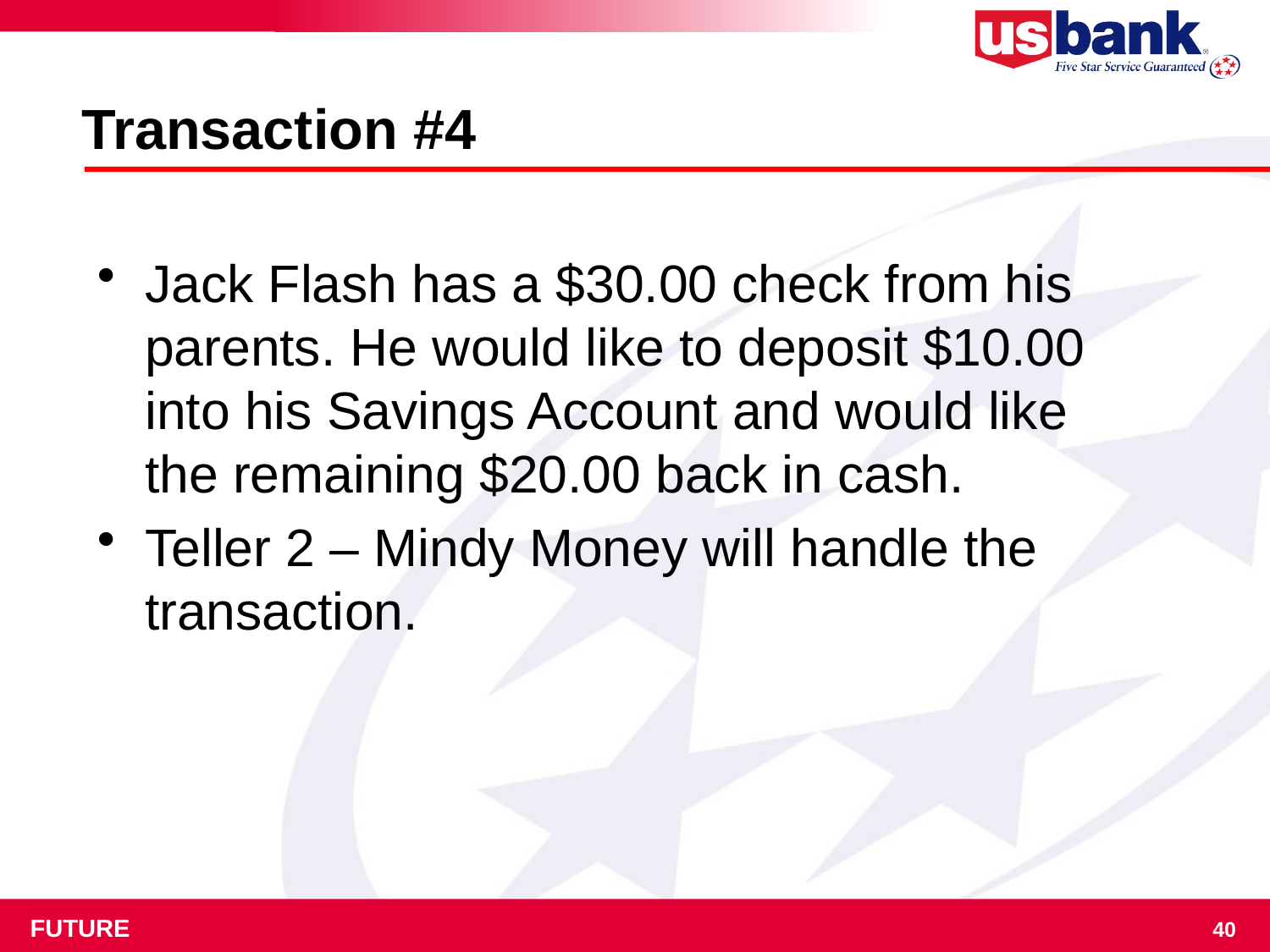

# Transaction #4
Jack Flash has a $30.00 check from his parents. He would like to deposit $10.00 into his Savings Account and would like the remaining $20.00 back in cash.
Teller 2 – Mindy Money will handle the transaction.